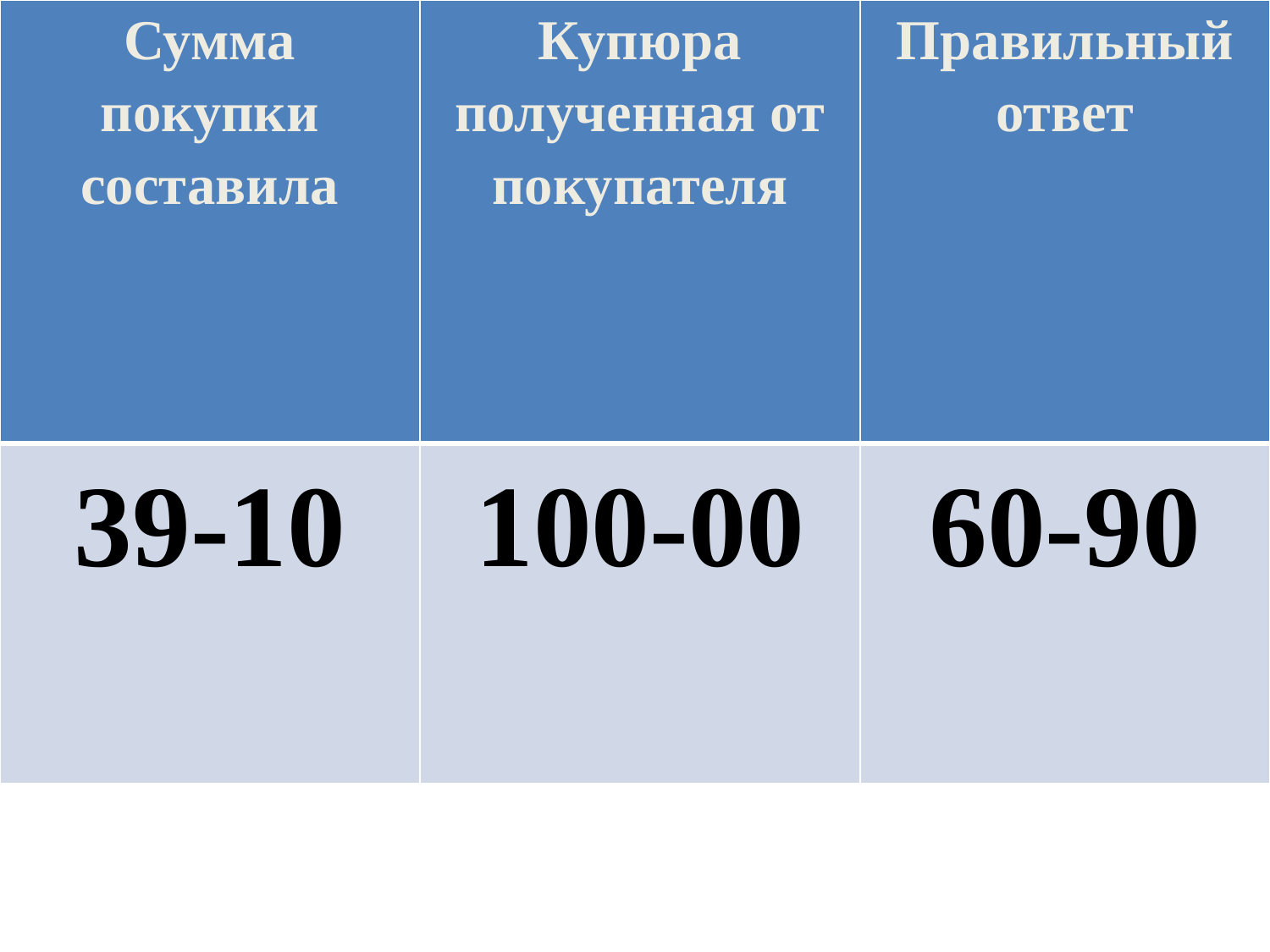

| Сумма покупки составила | Купюра полученная от покупателя | Правильный ответ |
| --- | --- | --- |
| 39-10 | 100-00 | 60-90 |
#